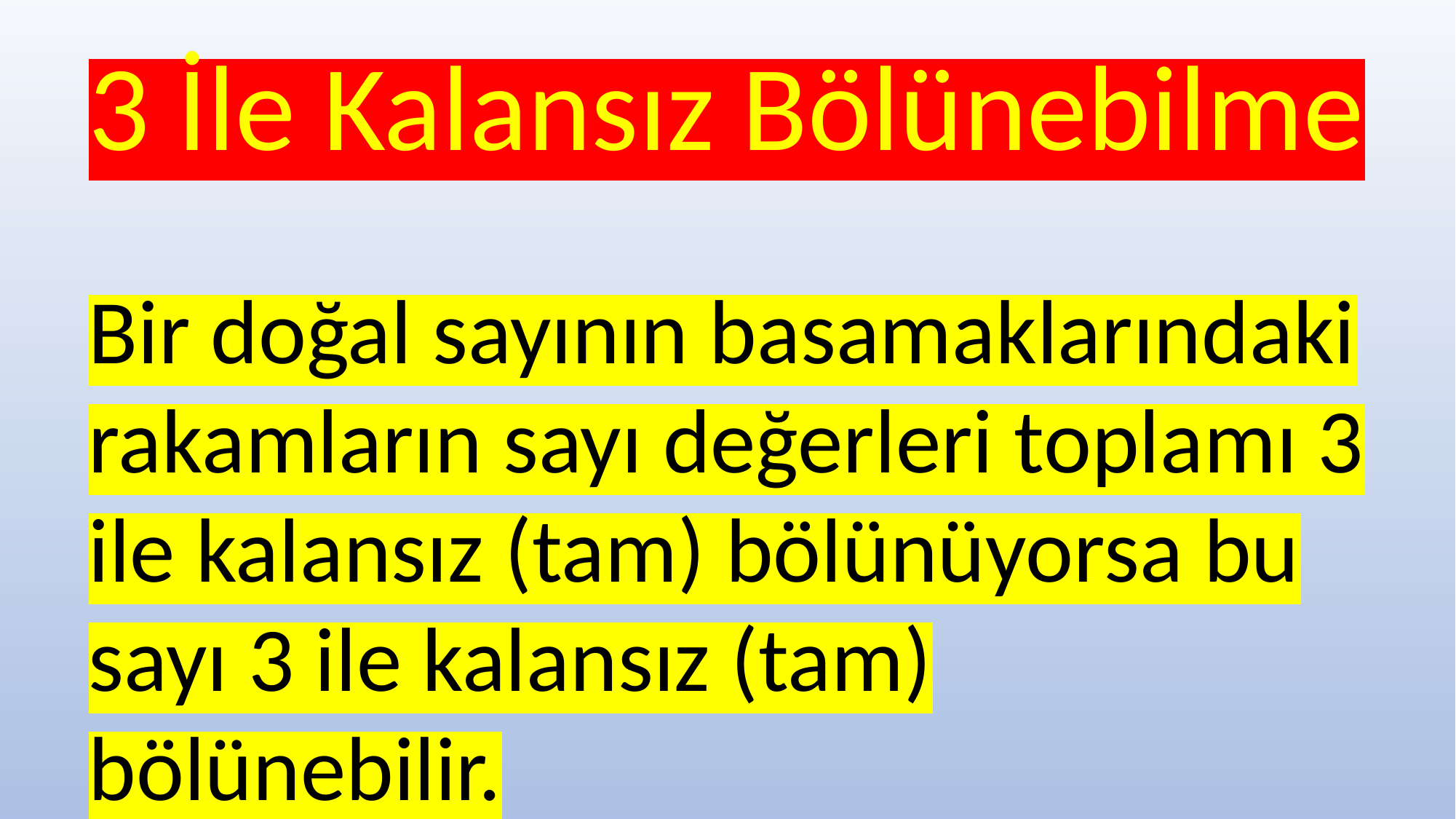

3 İle Kalansız Bölünebilme
Bir doğal sayının basamaklarındaki rakamların sayı değerleri toplamı 3 ile kalansız (tam) bölünüyorsa bu sayı 3 ile kalansız (tam) bölünebilir.